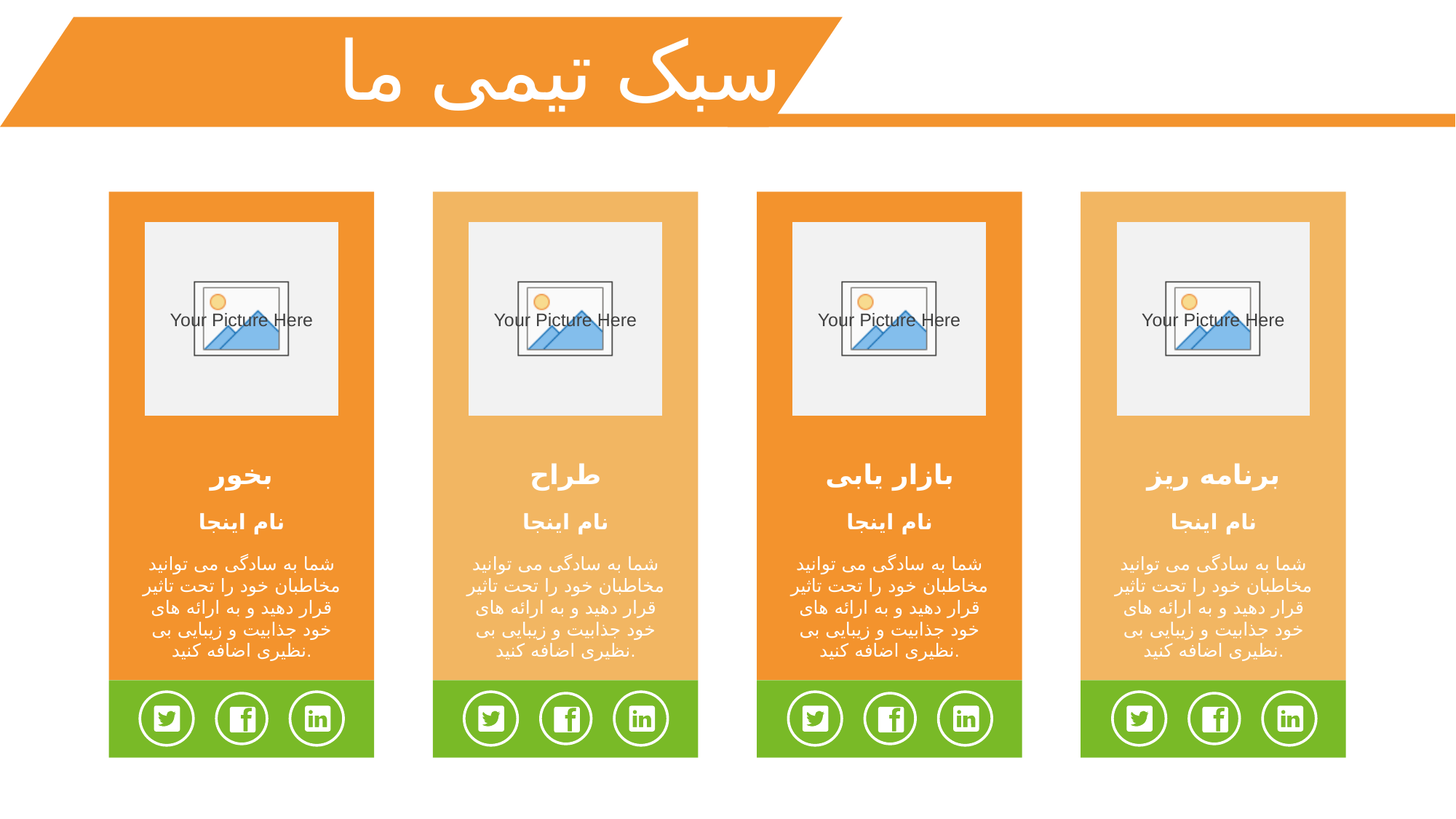

سبک تیمی ما

بخور
نام اینجا
شما به سادگی می توانید مخاطبان خود را تحت تاثیر قرار دهید و به ارائه های خود جذابیت و زیبایی بی نظیری اضافه کنید.
طراح
نام اینجا
شما به سادگی می توانید مخاطبان خود را تحت تاثیر قرار دهید و به ارائه های خود جذابیت و زیبایی بی نظیری اضافه کنید.
بازار یابی
نام اینجا
شما به سادگی می توانید مخاطبان خود را تحت تاثیر قرار دهید و به ارائه های خود جذابیت و زیبایی بی نظیری اضافه کنید.
برنامه ریز
نام اینجا
شما به سادگی می توانید مخاطبان خود را تحت تاثیر قرار دهید و به ارائه های خود جذابیت و زیبایی بی نظیری اضافه کنید.